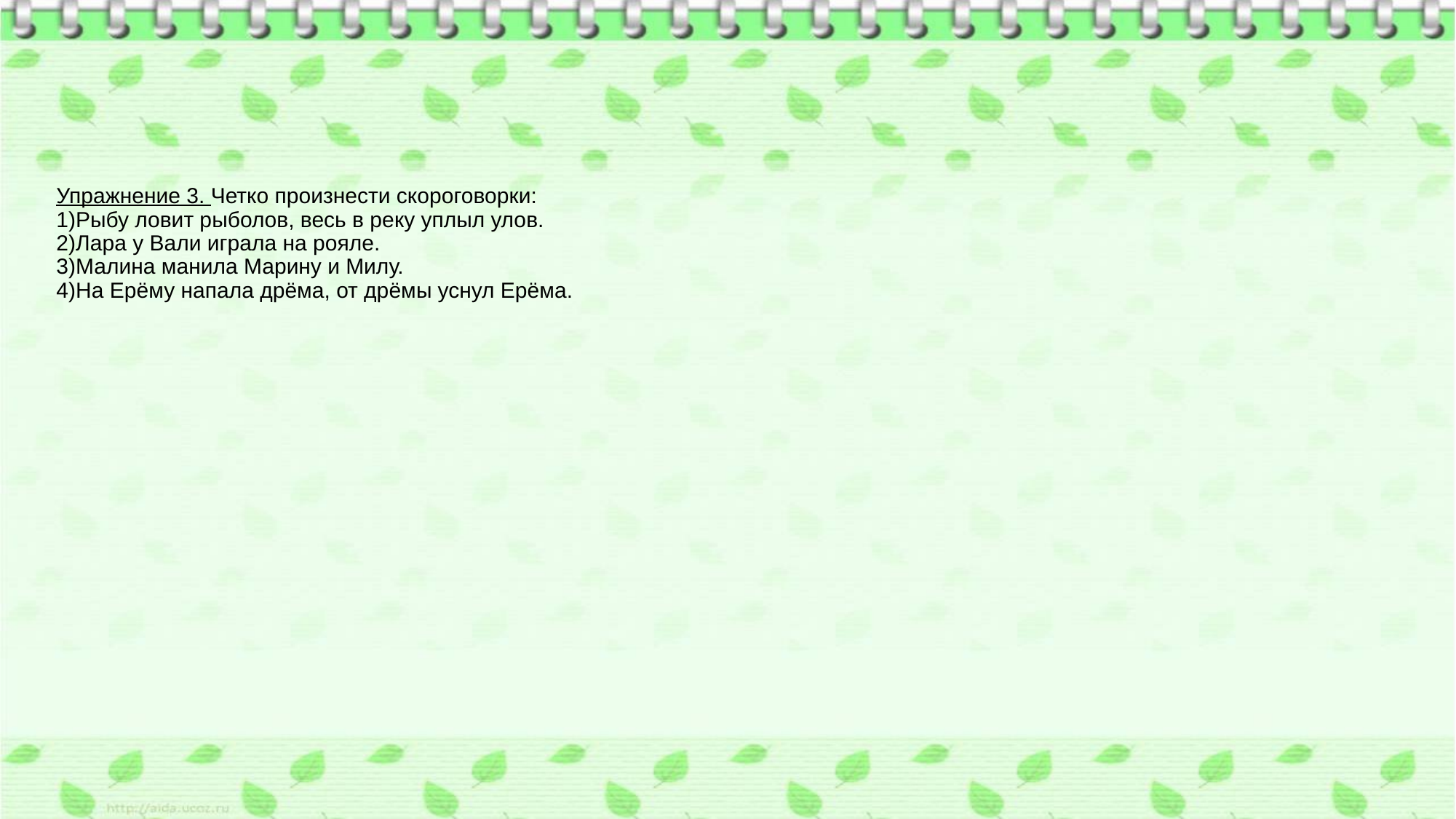

# Упражнение 3. Четко произнести скороговорки: 1)Рыбу ловит рыболов, весь в реку уплыл улов. 2)Лара у Вали играла на рояле. 3)Малина манила Марину и Милу. 4)На Ерёму напала дрёма, от дрёмы уснул Ерёма.